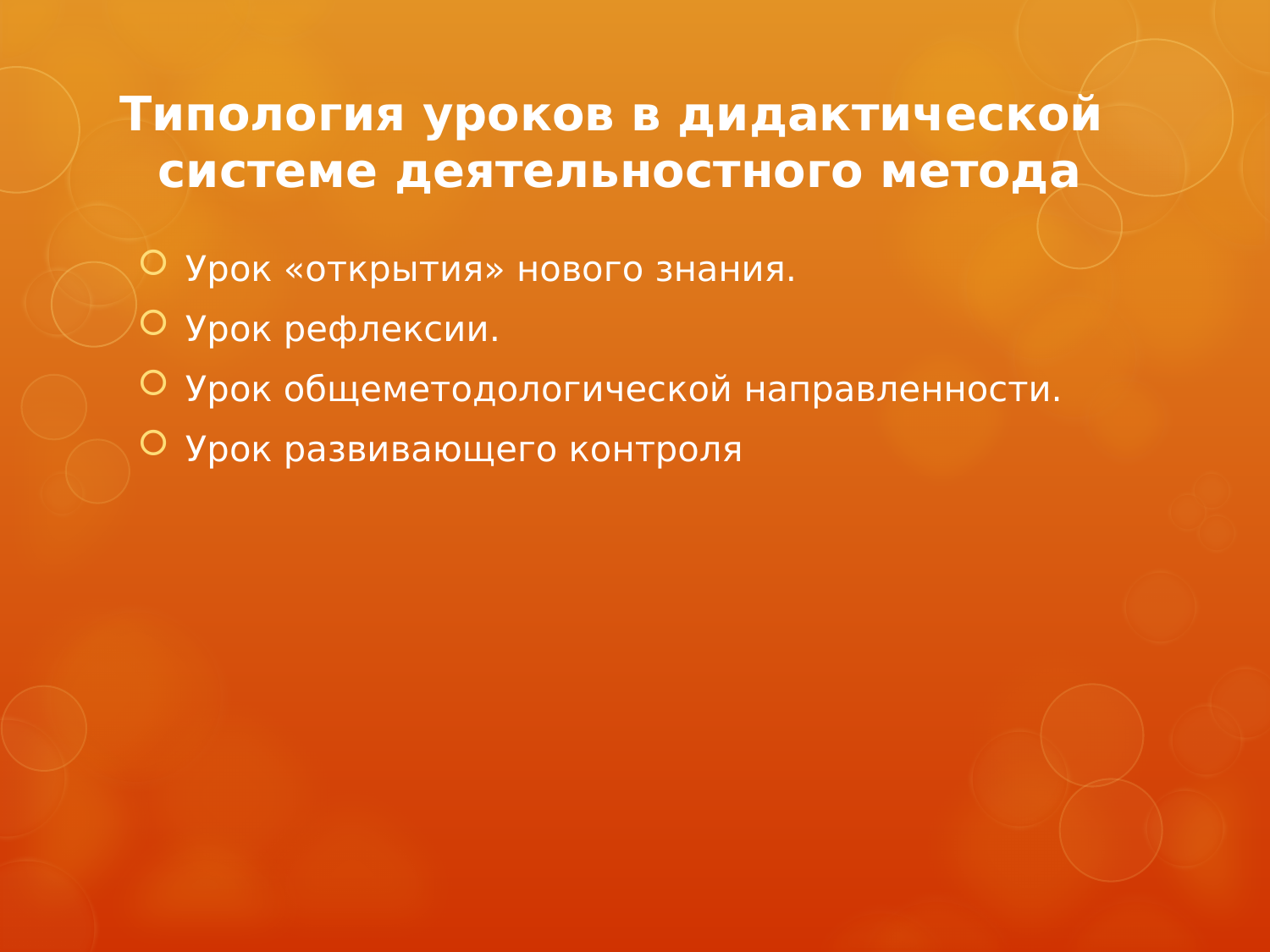

# Типология уроков в дидактической системе деятельностного метода
Урок «открытия» нового знания.
Урок рефлексии.
Урок общеметодологической направленности.
Урок развивающего контроля